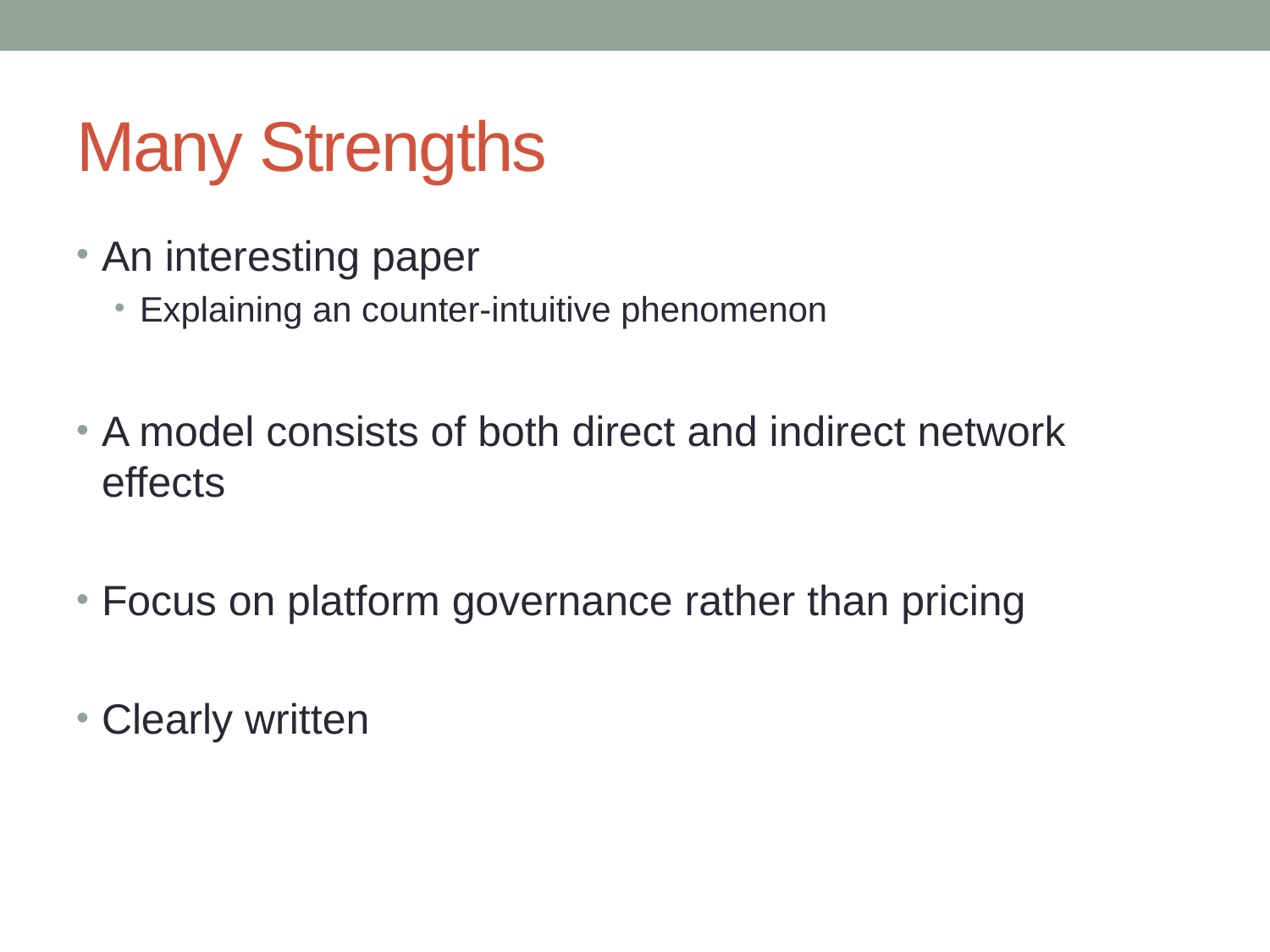

# Many Strengths
An interesting paper
Explaining an counter-intuitive phenomenon

A model consists of both direct and indirect network effects

Focus on platform governance rather than pricing

Clearly written